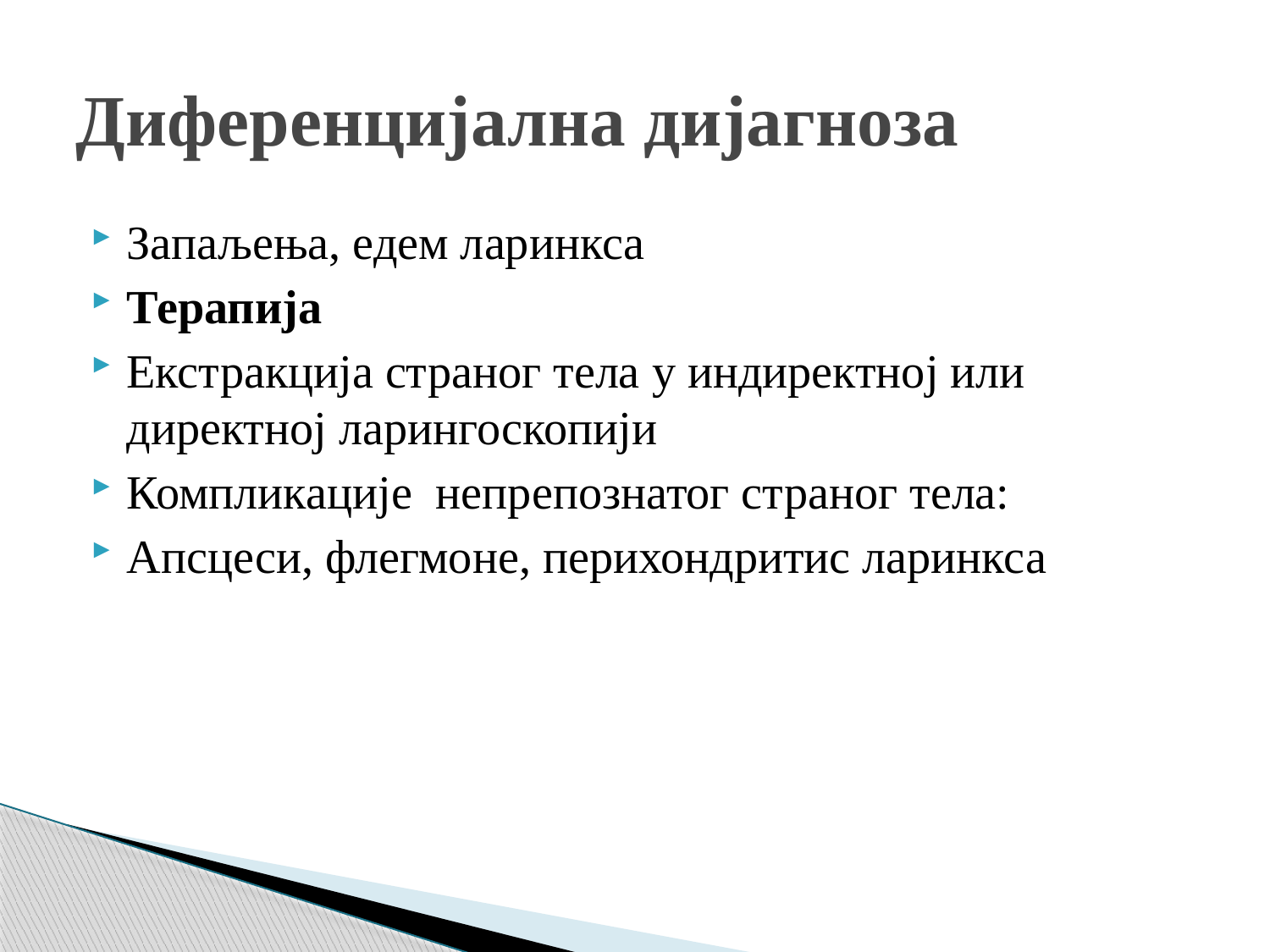

# Диференцијална дијагноза
Запаљења, едем ларинкса
Терапија
Екстракција страног тела у индиректној или директној ларингоскопији
Компликације  непрепознатог страног тела:
Апсцеси, флегмоне, перихондритис ларинкса